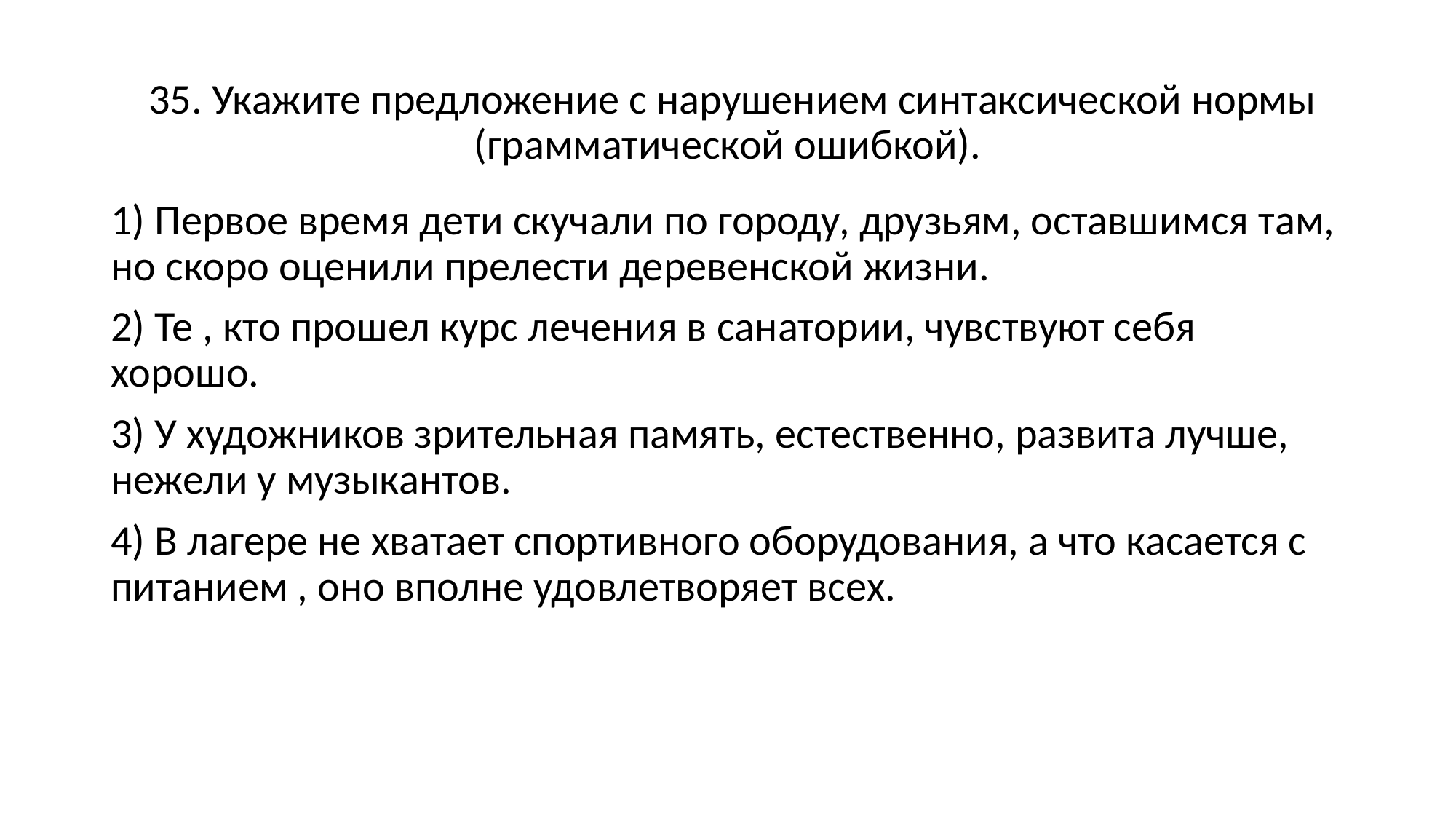

# 35. Укажите предложение с нарушением синтаксической нормы (грамматической ошибкой).
1) Первое время дети скучали по городу, друзьям, оставшимся там, но скоро оценили прелести деревенской жизни.
2) Те , кто прошел курс лечения в санатории, чувствуют себя хорошо.
3) У художников зрительная память, естественно, развита лучше, нежели у музыкантов.
4) В лагере не хватает спортивного оборудования, а что касается с питанием , оно вполне удовлетворяет всех.